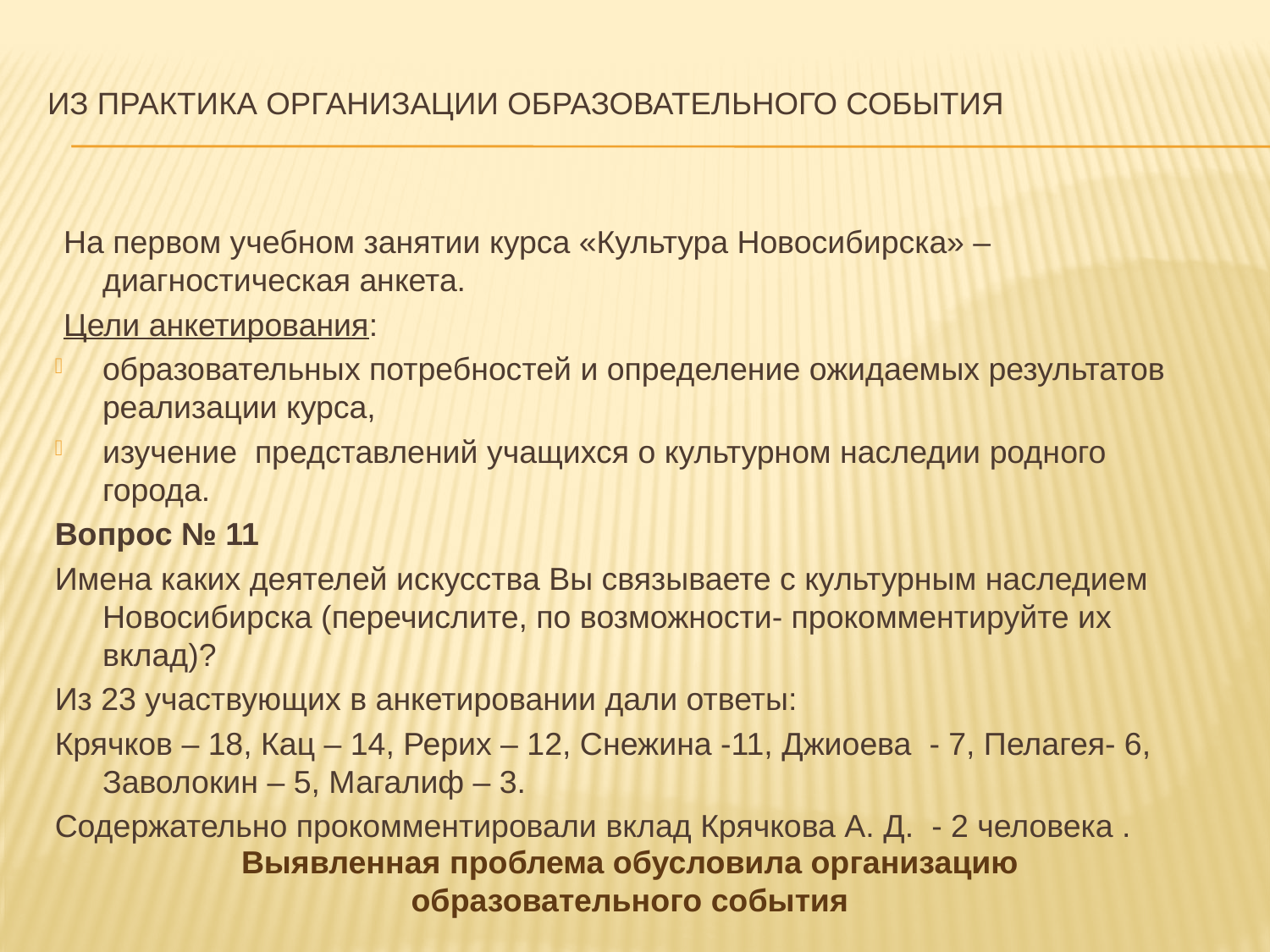

# ИЗ Практика организации образовательного события
 На первом учебном занятии курса «Культура Новосибирска» – диагностическая анкета.
 Цели анкетирования:
образовательных потребностей и определение ожидаемых результатов реализации курса,
изучение  представлений учащихся о культурном наследии родного города.
Вопрос № 11
Имена каких деятелей искусства Вы связываете с культурным наследием Новосибирска (перечислите, по возможности- прокомментируйте их вклад)?
Из 23 участвующих в анкетировании дали ответы:
Крячков – 18, Кац – 14, Рерих – 12, Снежина -11, Джиоева  - 7, Пелагея- 6, Заволокин – 5, Магалиф – 3.
Содержательно прокомментировали вклад Крячкова А. Д.  - 2 человека .

Выявленная проблема обусловила организацию образовательного события